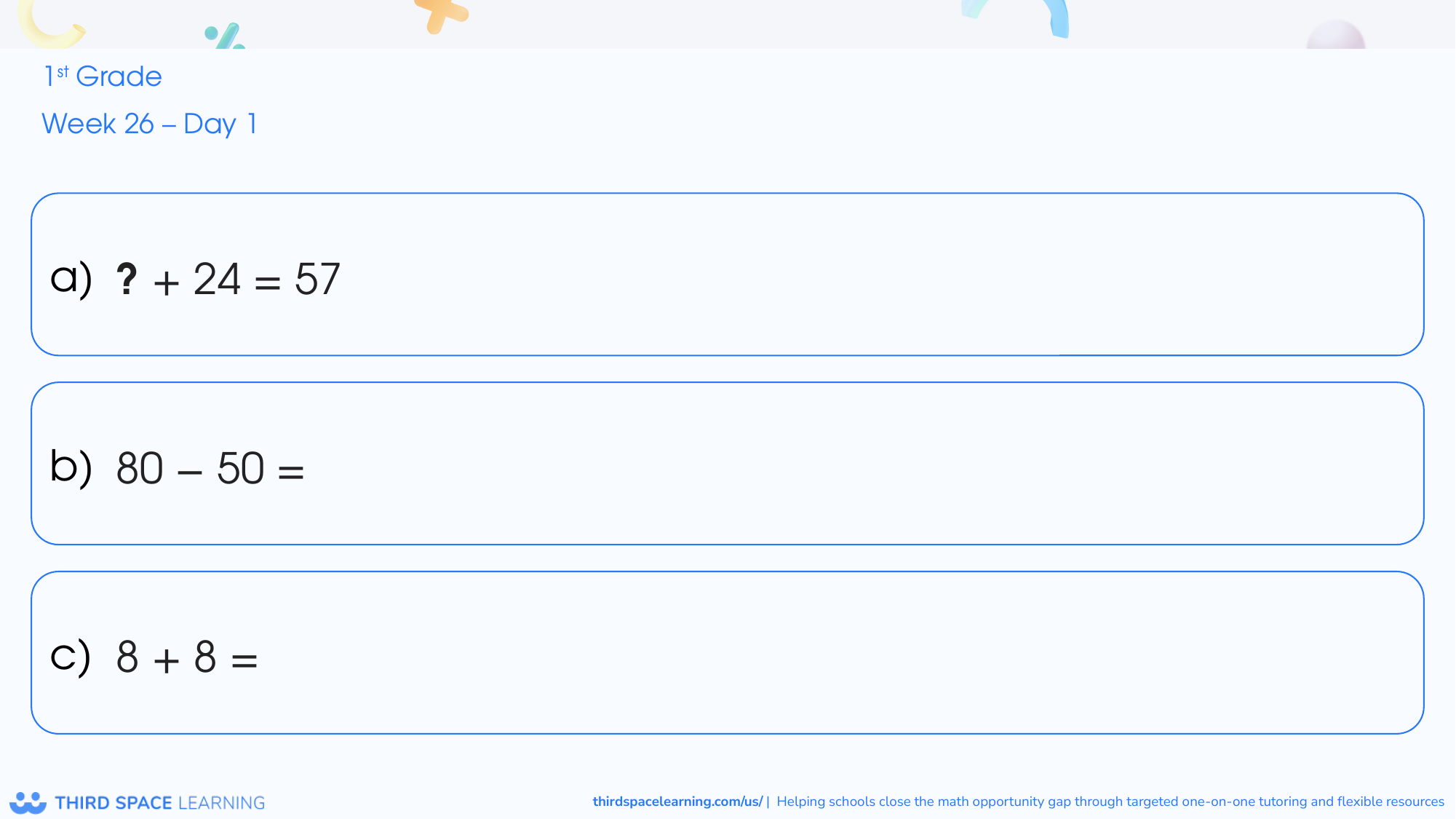

1st Grade
Week 26 – Day 1
? + 24 = 57
80 − 50 =
8 + 8 =